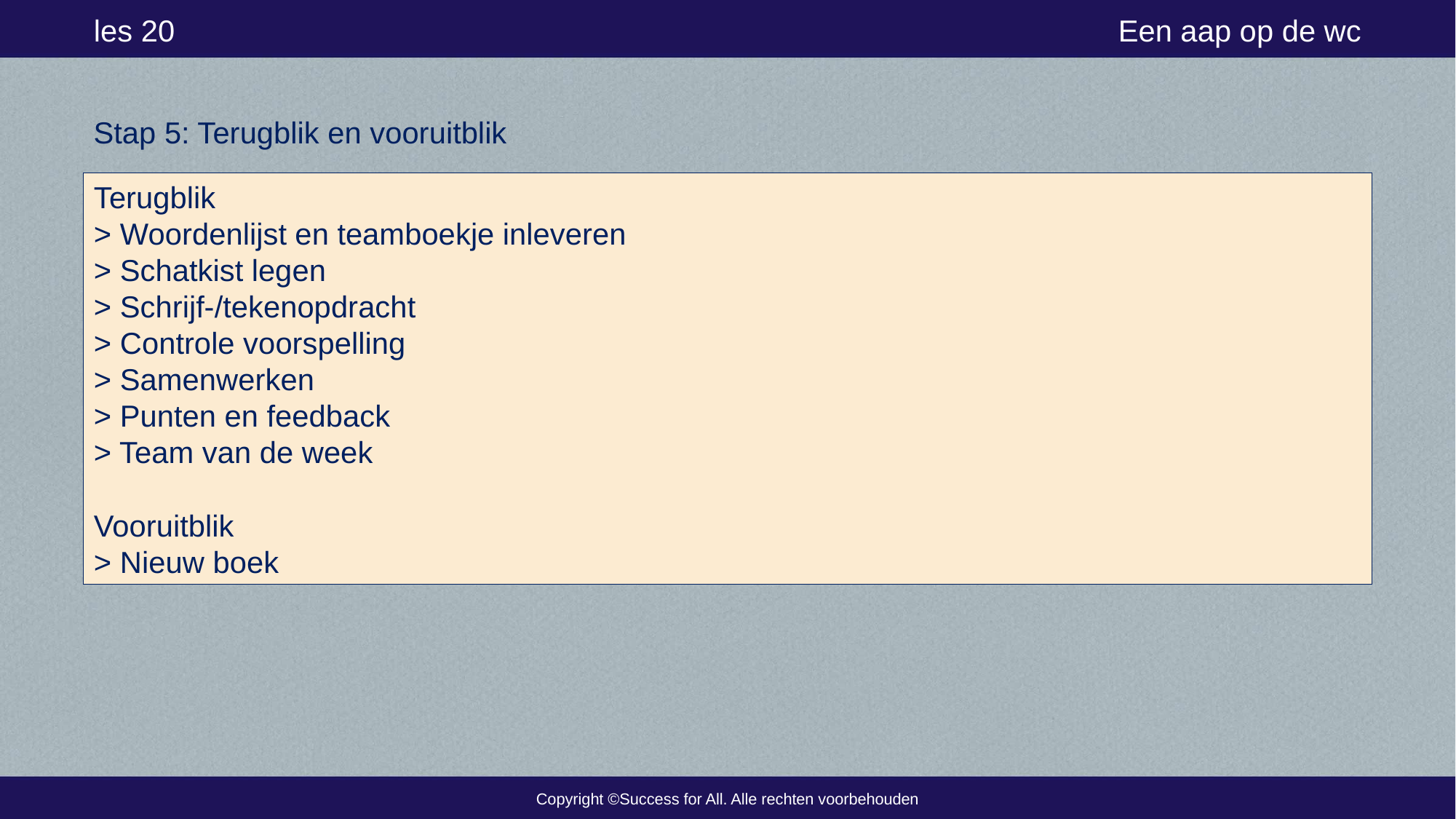

les 20
Een aap op de wc
Stap 5: Terugblik en vooruitblik
Terugblik
> Woordenlijst en teamboekje inleveren
> Schatkist legen
> Schrijf-/tekenopdracht
> Controle voorspelling
> Samenwerken
> Punten en feedback
> Team van de week

Vooruitblik
> Nieuw boek
Copyright ©Success for All. Alle rechten voorbehouden